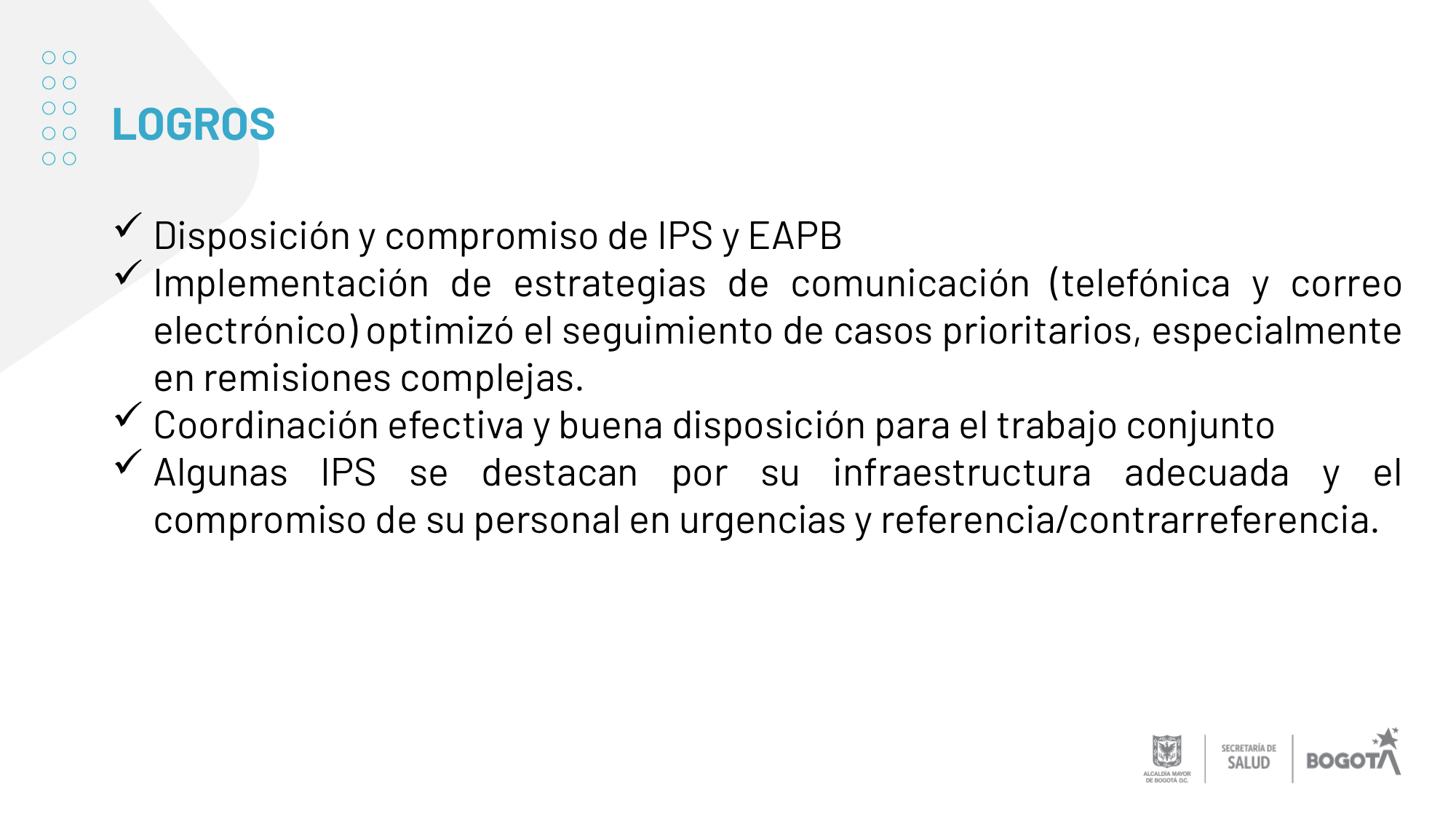

LOGROS

Disposición y compromiso de IPS y EAPB
Implementación de estrategias de comunicación (telefónica y correo electrónico) optimizó el seguimiento de casos prioritarios, especialmente en remisiones complejas.
Coordinación efectiva y buena disposición para el trabajo conjunto
Algunas IPS se destacan por su infraestructura adecuada y el compromiso de su personal en urgencias y referencia/contrarreferencia.